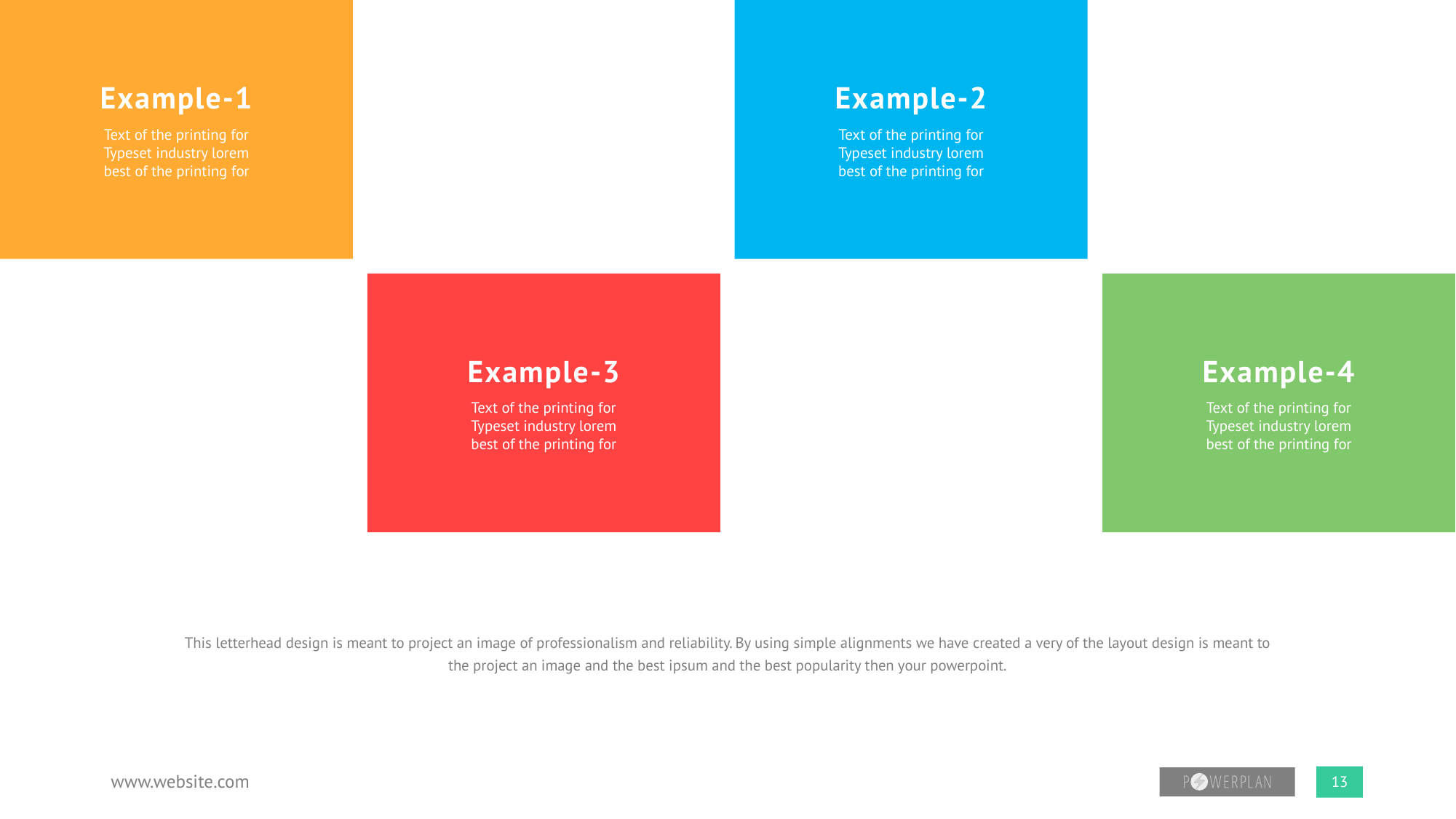

Example-1
Text of the printing for
Typeset industry lorem
best of the printing for
Example-2
Text of the printing for
Typeset industry lorem
best of the printing for

Example-3
Text of the printing for
Typeset industry lorem
best of the printing for
Example-4
Text of the printing for
Typeset industry lorem
best of the printing for
This letterhead design is meant to project an image of professionalism and reliability. By using simple alignments we have created a very of the layout design is meant to the project an image and the best ipsum and the best popularity then your powerpoint.
www.website.com
13